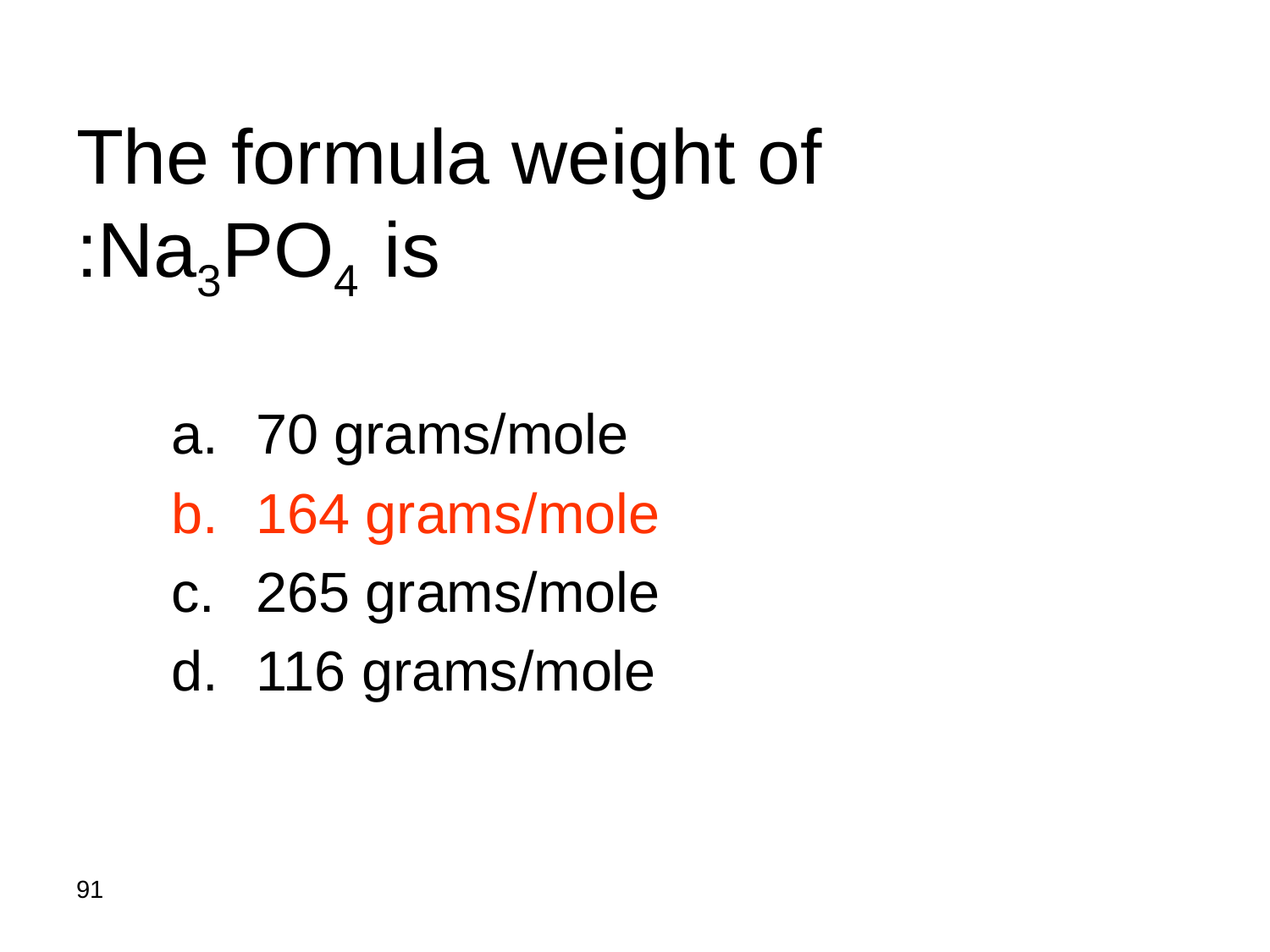

# The formula weight of Na3PO4  is:
70 grams/mole
164 grams/mole
265 grams/mole
116 grams/mole
91